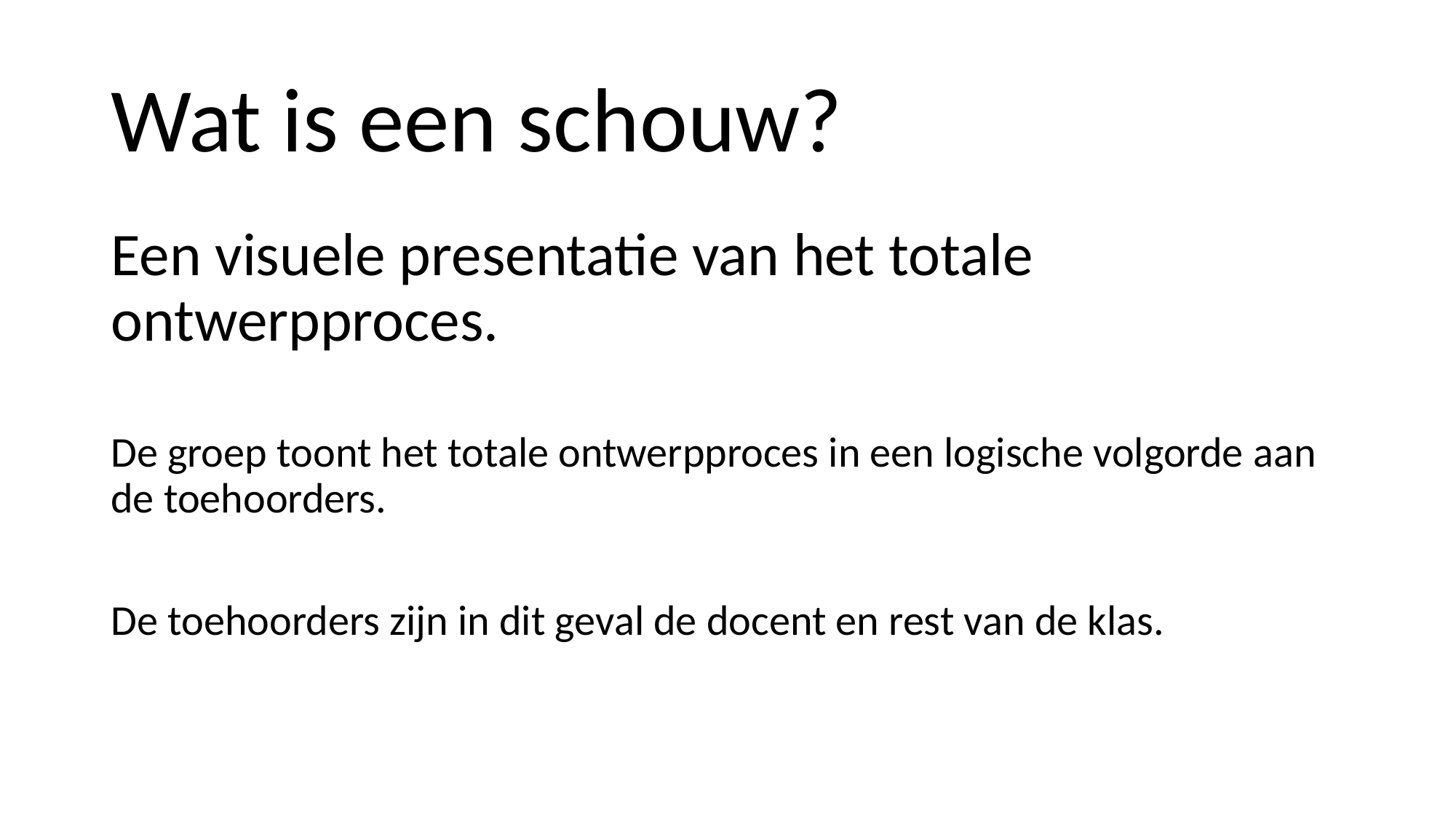

# Wat is een schouw?
Een visuele presentatie van het totale ontwerpproces.

De groep toont het totale ontwerpproces in een logische volgorde aan de toehoorders.

De toehoorders zijn in dit geval de docent en rest van de klas.